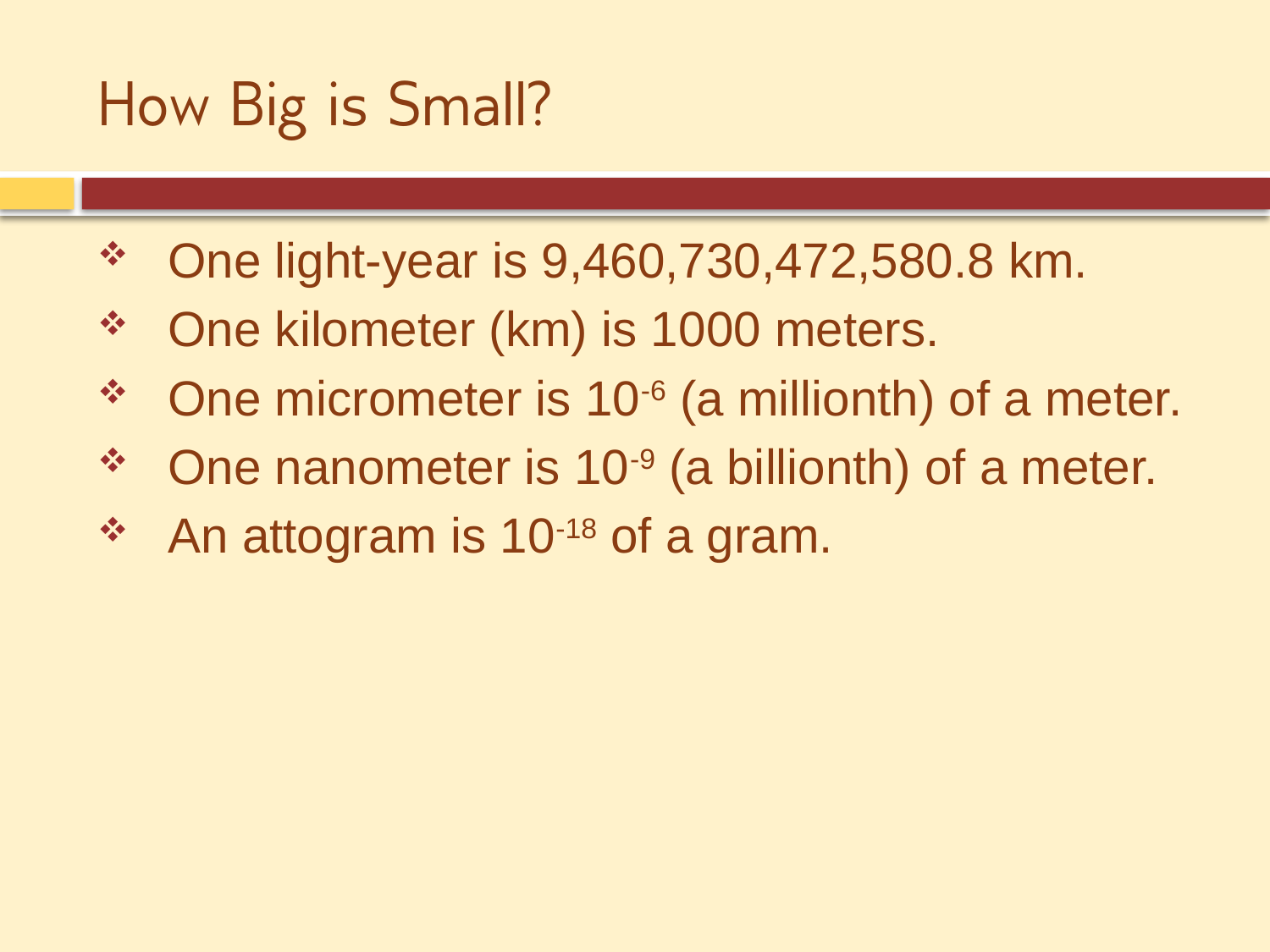

# How Big is Small?
One light-year is 9,460,730,472,580.8 km.
One kilometer (km) is 1000 meters.
One micrometer is 10-6 (a millionth) of a meter.
One nanometer is 10-9 (a billionth) of a meter.
An attogram is 10-18 of a gram.